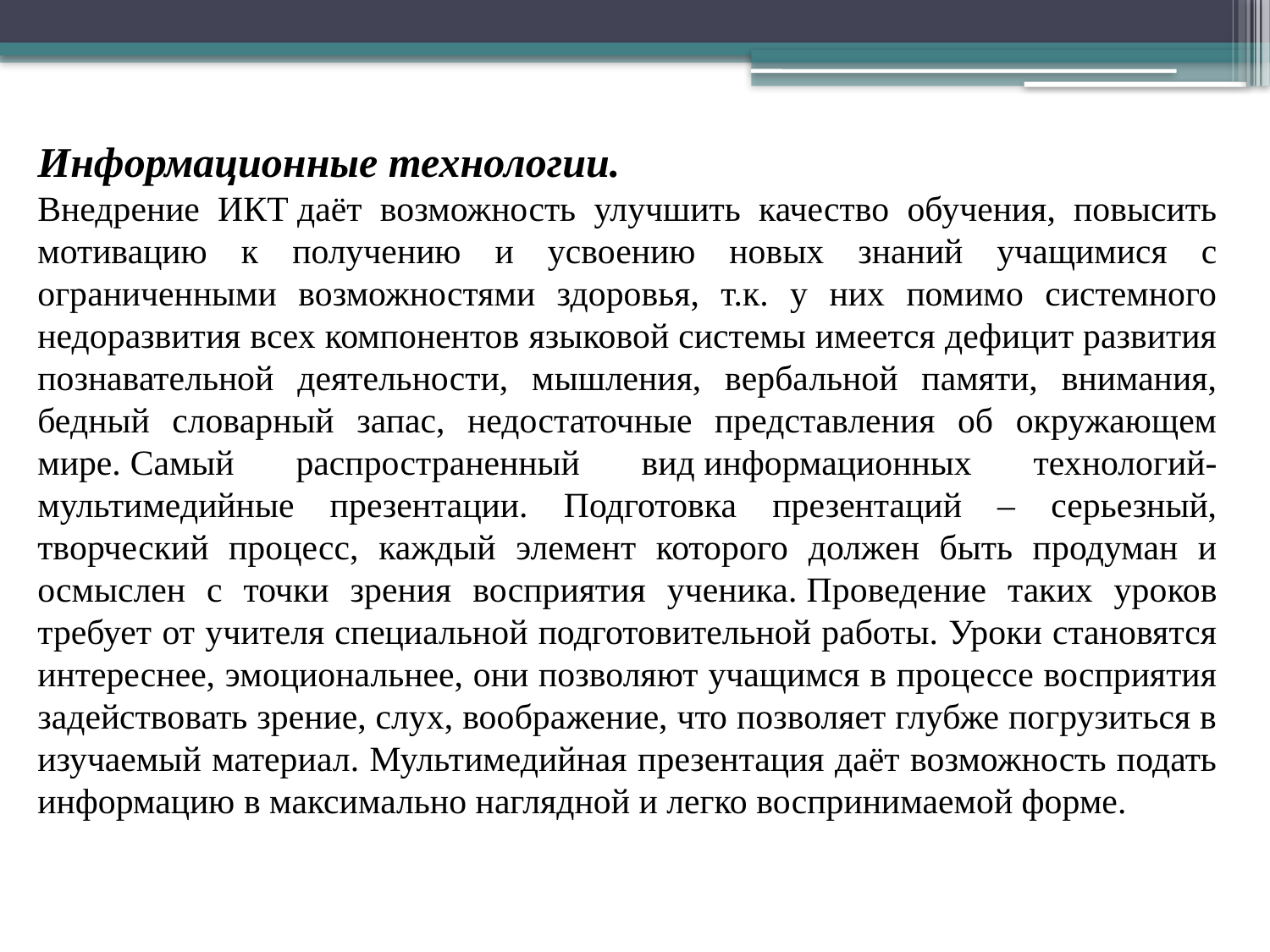

Информационные технологии.
Внедрение ИКТ даёт возможность улучшить качество обучения, повысить мотивацию к получению и усвоению новых знаний учащимися с ограниченными возможностями здоровья, т.к. у них помимо системного недоразвития всех компонентов языковой системы имеется дефицит развития познавательной деятельности, мышления, вербальной памяти, внимания, бедный словарный запас, недостаточные представления об окружающем мире. Самый распространенный вид информационных технологий- мультимедийные презентации. Подготовка презентаций – серьезный, творческий процесс, каждый элемент которого должен быть продуман и осмыслен с точки зрения восприятия ученика. Проведение таких уроков требует от учителя специальной подготовительной работы. Уроки становятся интереснее, эмоциональнее, они позволяют учащимся в процессе восприятия задействовать зрение, слух, воображение, что позволяет глубже погрузиться в изучаемый материал. Мультимедийная презентация даёт возможность подать информацию в максимально наглядной и легко воспринимаемой форме.